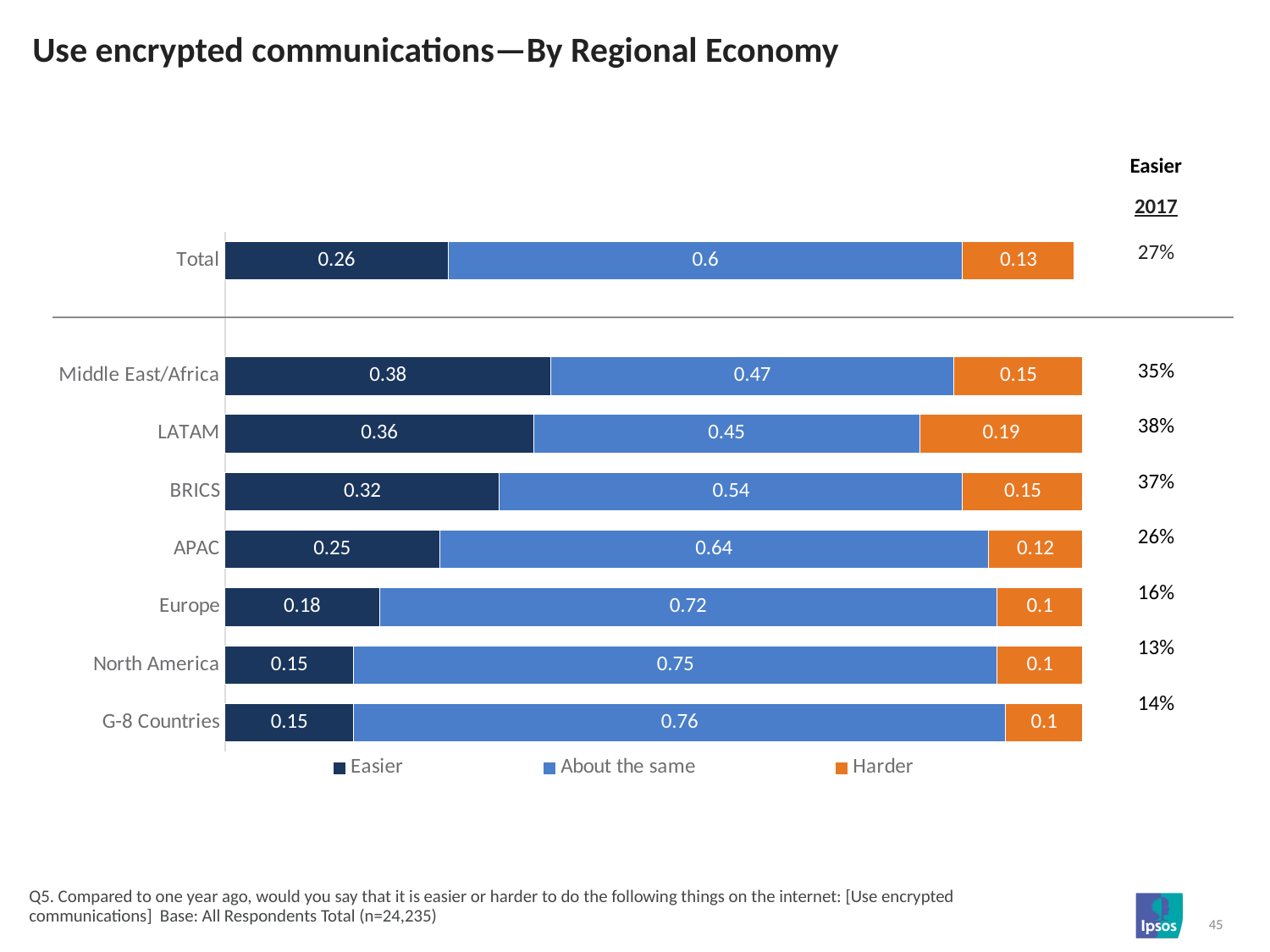

# Use encrypted communications—By Regional Economy
| Easier |
| --- |
| 2017 |
| 27% |
|  |
| 35% |
| 38% |
| 37% |
| 26% |
| 16% |
| 13% |
| 14% |

### Chart

| Category | Easier | About the same | Harder |
|---|---|---|---|
| Total | 0.26 | 0.6 | 0.13 |
|  | None | None | None |
| Middle East/Africa | 0.38 | 0.47 | 0.15 |
| LATAM | 0.36 | 0.45 | 0.19 |
| BRICS | 0.32 | 0.54 | 0.15 |
| APAC | 0.25 | 0.64 | 0.12 |
| Europe | 0.18 | 0.72 | 0.1 |
| North America | 0.15 | 0.75 | 0.1 |
| G-8 Countries | 0.15 | 0.76 | 0.1 |
Q5. Compared to one year ago, would you say that it is easier or harder to do the following things on the internet: [Use encrypted communications]  Base: All Respondents Total (n=24,235)